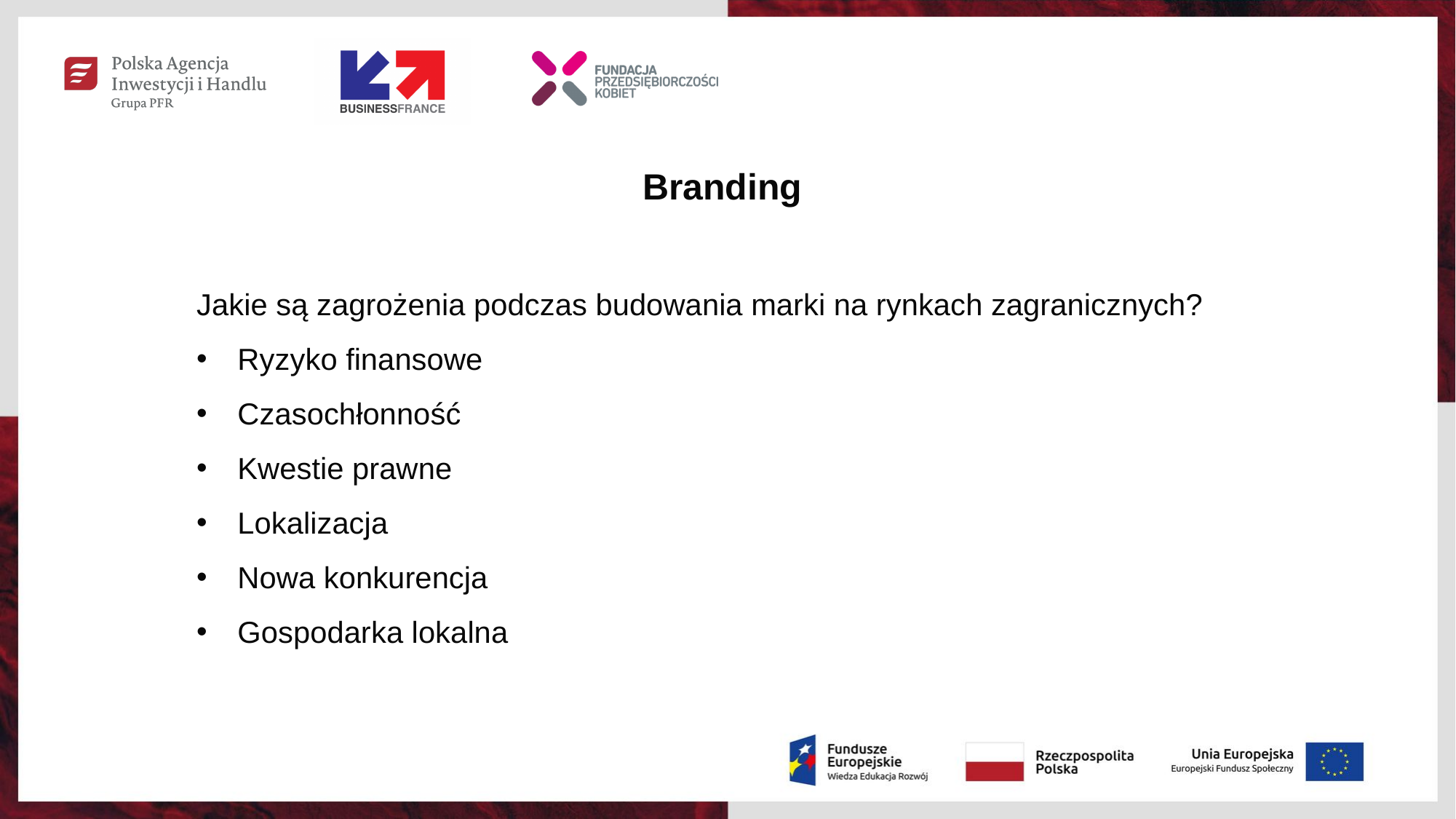

Branding
Jakie są zagrożenia podczas budowania marki na rynkach zagranicznych?
Ryzyko finansowe
Czasochłonność
Kwestie prawne
Lokalizacja
Nowa konkurencja
Gospodarka lokalna